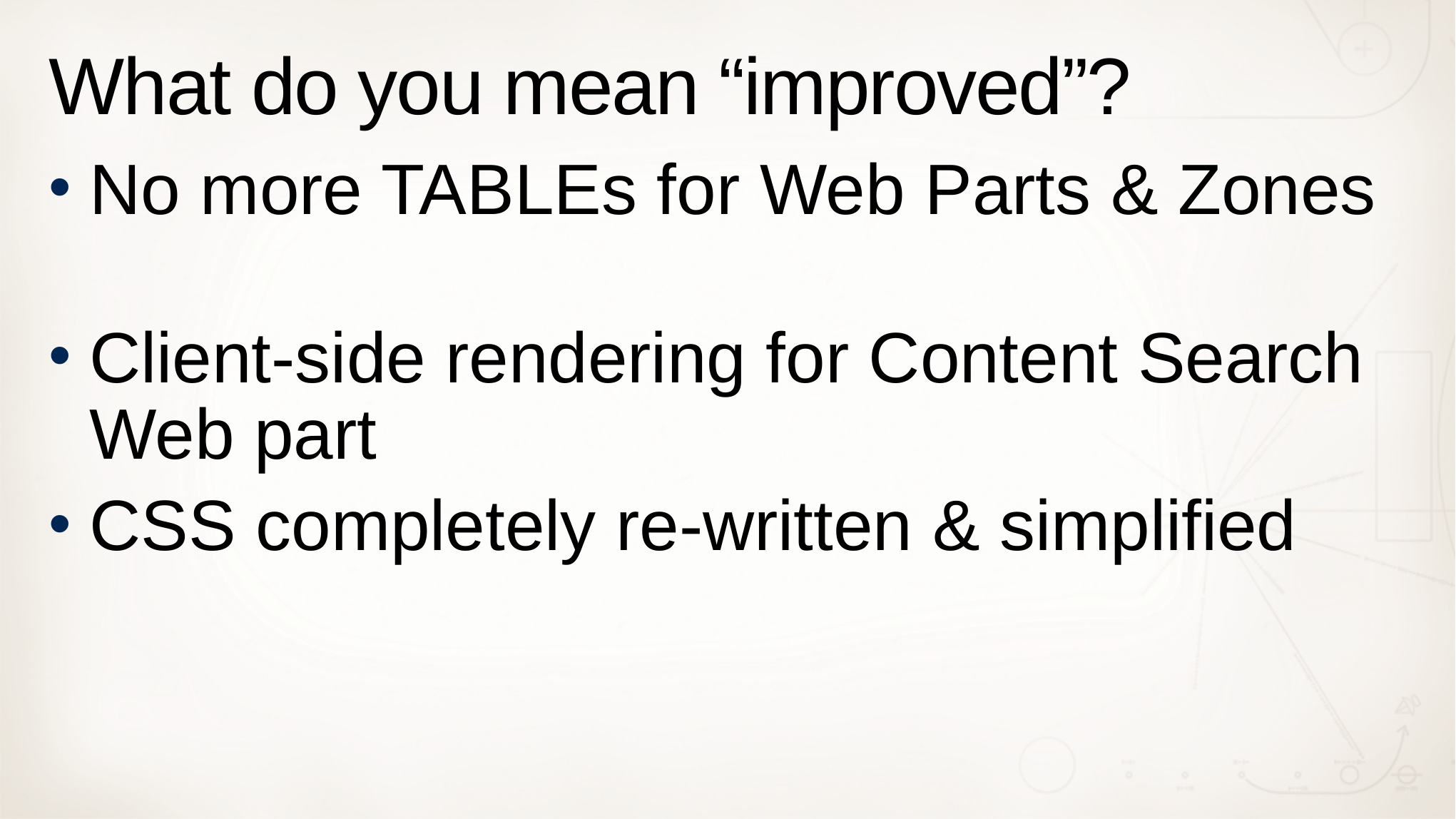

# What do you mean “improved”?
No more TABLEs for Web Parts & Zones
Client-side rendering for Content Search Web part
CSS completely re-written & simplified